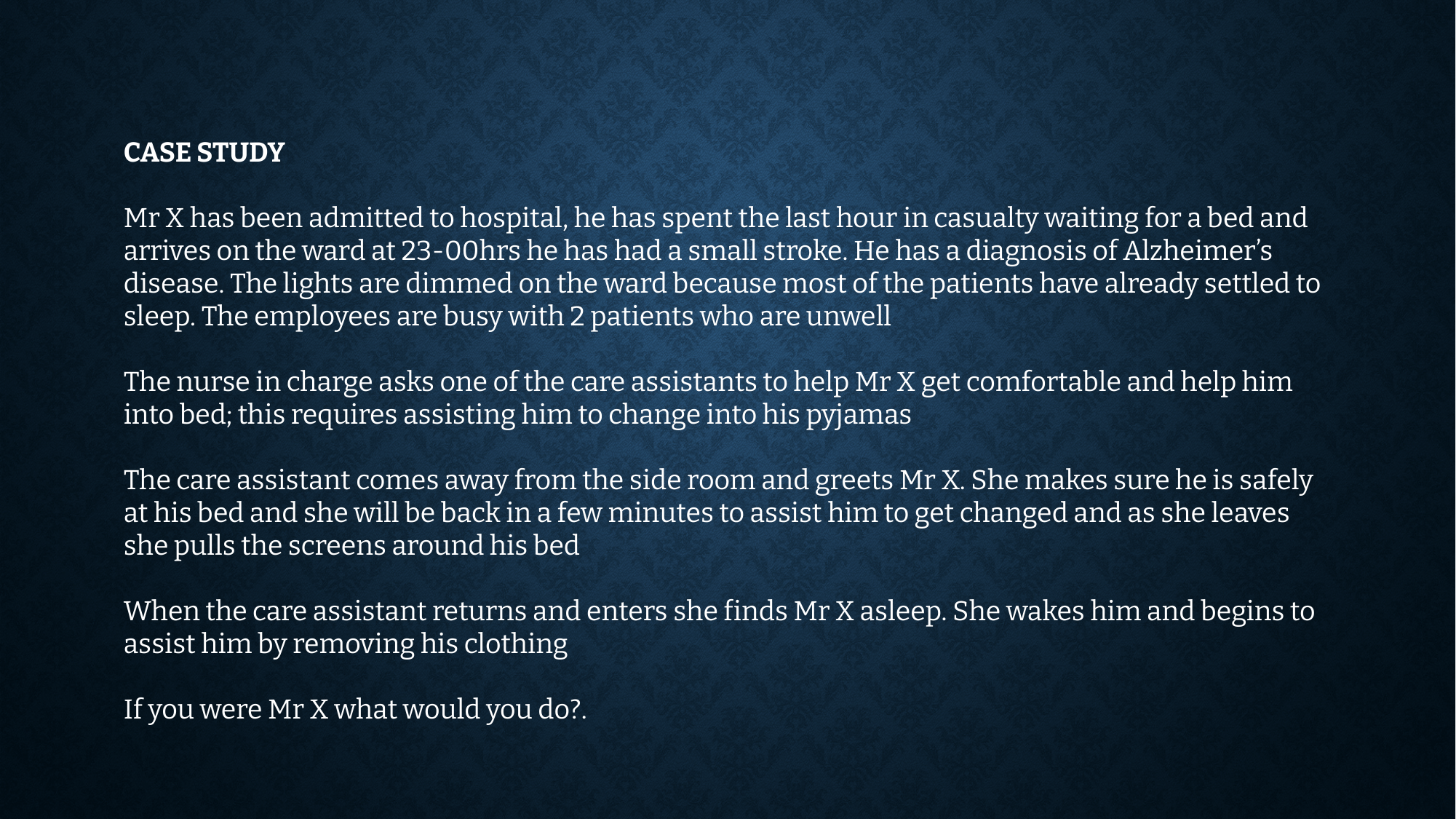

CASE STUDY

Mr X has been admitted to hospital, he has spent the last hour in casualty waiting for a bed and arrives on the ward at 23-00hrs he has had a small stroke. He has a diagnosis of Alzheimer’s disease. The lights are dimmed on the ward because most of the patients have already settled to sleep. The employees are busy with 2 patients who are unwell

The nurse in charge asks one of the care assistants to help Mr X get comfortable and help him into bed; this requires assisting him to change into his pyjamas

The care assistant comes away from the side room and greets Mr X. She makes sure he is safely at his bed and she will be back in a few minutes to assist him to get changed and as she leaves she pulls the screens around his bed

When the care assistant returns and enters she finds Mr X asleep. She wakes him and begins to assist him by removing his clothing

If you were Mr X what would you do?.